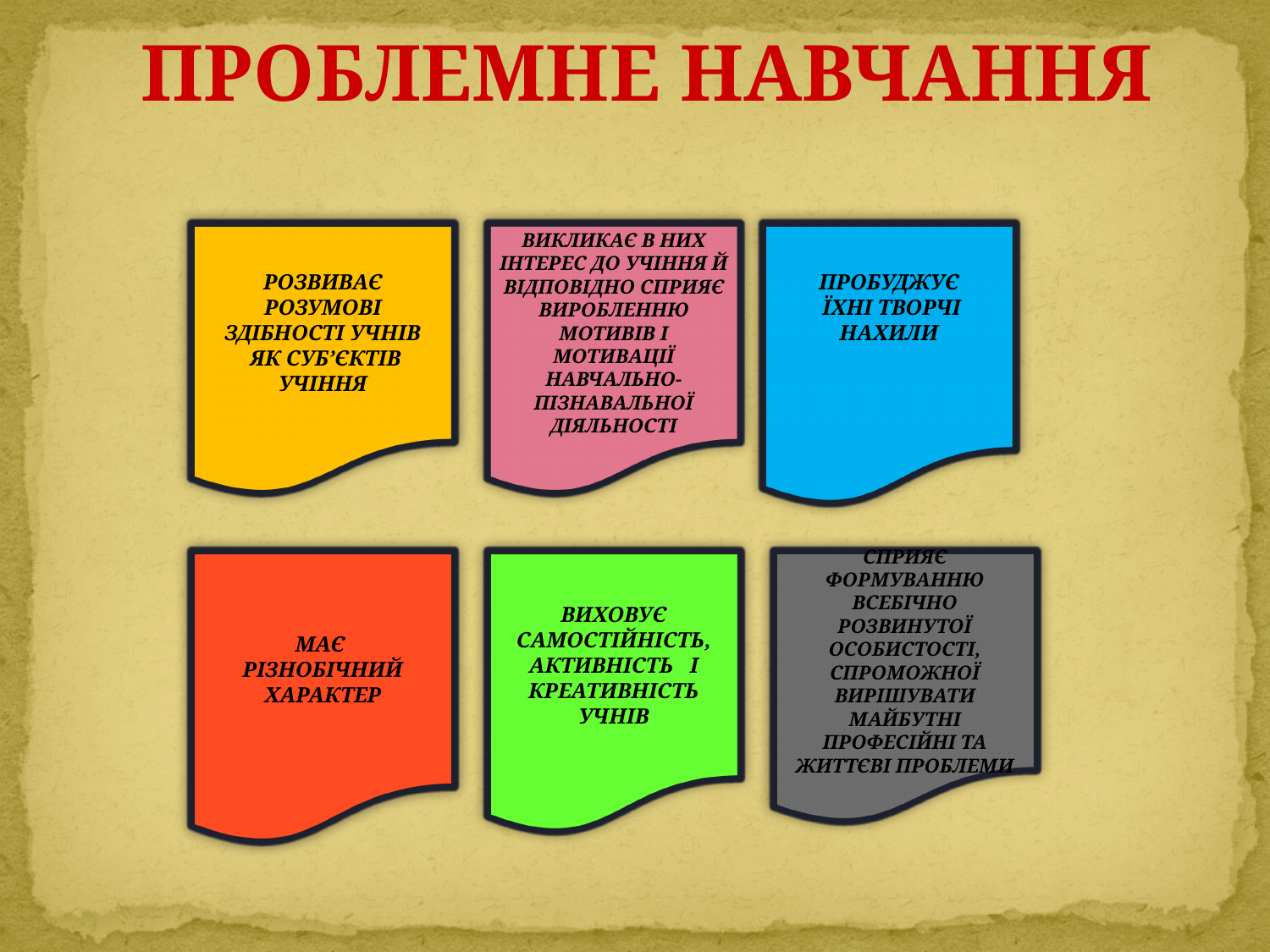

ПРОБЛЕМНЕ НАВЧАННЯ
РОЗВИВАЄ
 РОЗУМОВІ  ЗДІБНОСТІ УЧНІВ
 ЯК СУБ’ЄКТІВ УЧІННЯ
ВИКЛИКАЄ В НИХ ІНТЕРЕС ДО УЧІННЯ Й ВІДПОВІДНО СПРИЯЄ ВИРОБЛЕННЮ МОТИВІВ І МОТИВАЦІЇ НАВЧАЛЬНО-ПІЗНАВАЛЬНОЇ ДІЯЛЬНОСТІ
ПРОБУДЖУЄ
 ЇХНІ ТВОРЧІ НАХИЛИ

МАЄ
РІЗНОБІЧНИЙ ХАРАКТЕР
ВИХОВУЄ САМОСТІЙНІСТЬ, АКТИВНІСТЬ   І КРЕАТИВНІСТЬ УЧНІВ
СПРИЯЄ ФОРМУВАННЮ ВСЕБІЧНО РОЗВИНУТОЇ ОСОБИСТОСТІ, СПРОМОЖНОЇ ВИРІШУВАТИ МАЙБУТНІ ПРОФЕСІЙНІ ТА ЖИТТЄВІ ПРОБЛЕМИ